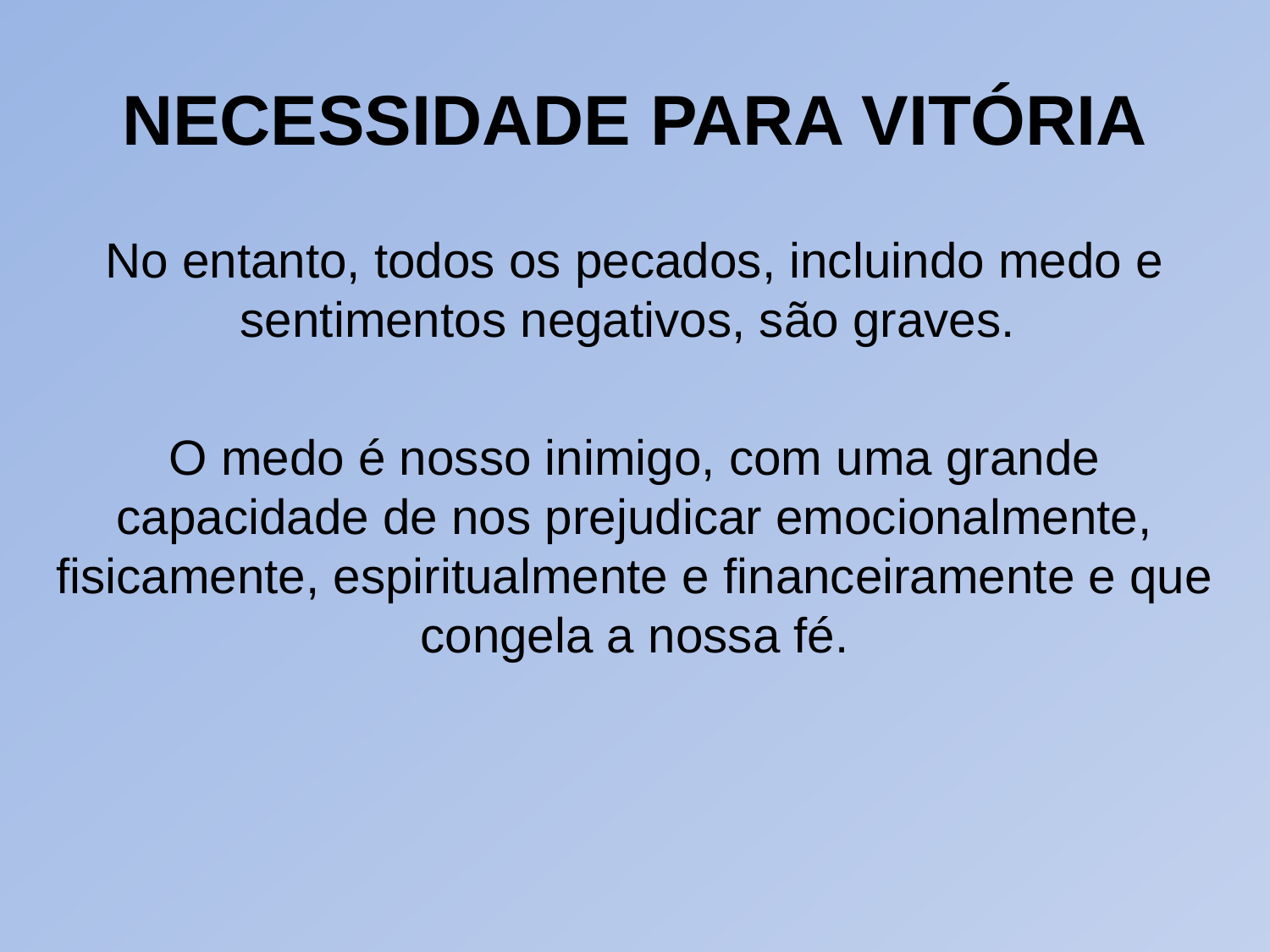

# NECESSIDADE PARA VITÓRIA
No entanto, todos os pecados, incluindo medo e sentimentos negativos, são graves.

O medo é nosso inimigo, com uma grande capacidade de nos prejudicar emocionalmente, fisicamente, espiritualmente e financeiramente e que congela a nossa fé.